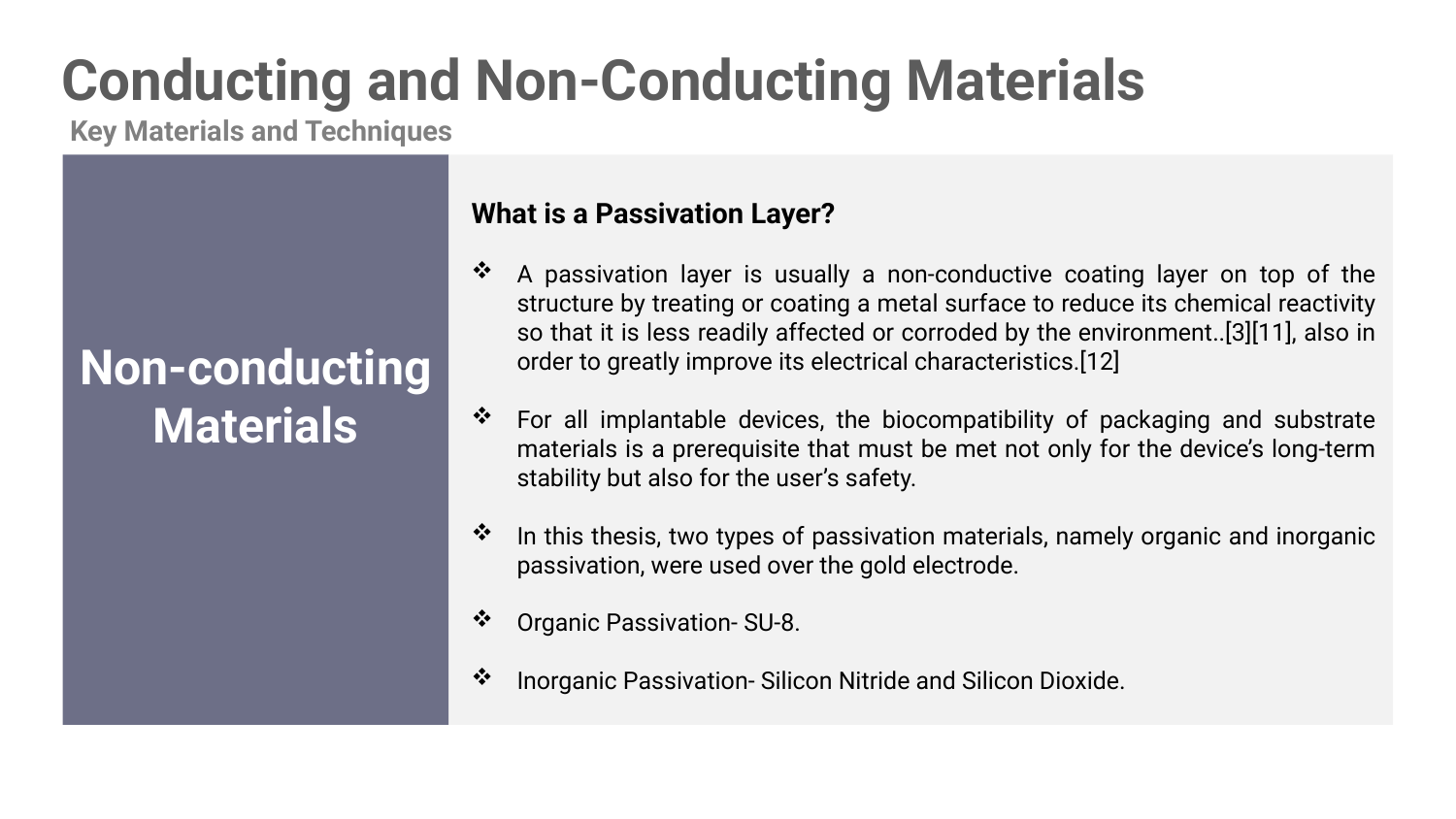

# Conducting and Non-Conducting Materials
 Key Materials and Techniques

Non-conducting
Materials

What is a Passivation Layer?

A passivation layer is usually a non-conductive coating layer on top of the structure by treating or coating a metal surface to reduce its chemical reactivity so that it is less readily affected or corroded by the environment..[3][11], also in order to greatly improve its electrical characteristics.[12]

For all implantable devices, the biocompatibility of packaging and substrate materials is a prerequisite that must be met not only for the device’s long-term stability but also for the user’s safety.

In this thesis, two types of passivation materials, namely organic and inorganic passivation, were used over the gold electrode.

Organic Passivation- SU-8.

Inorganic Passivation- Silicon Nitride and Silicon Dioxide.